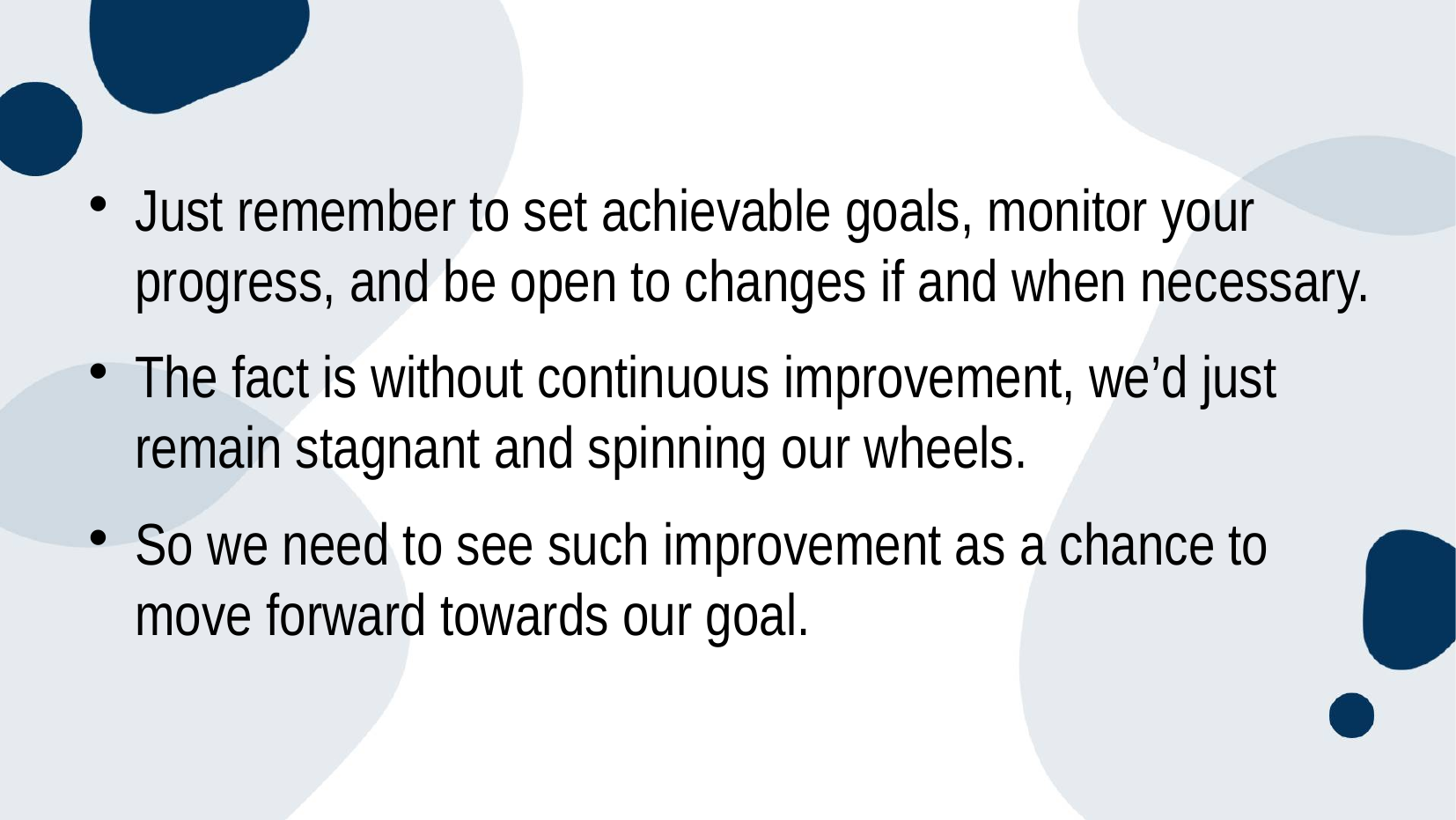

#
Just remember to set achievable goals, monitor your progress, and be open to changes if and when necessary.
The fact is without continuous improvement, we’d just remain stagnant and spinning our wheels.
So we need to see such improvement as a chance to move forward towards our goal.